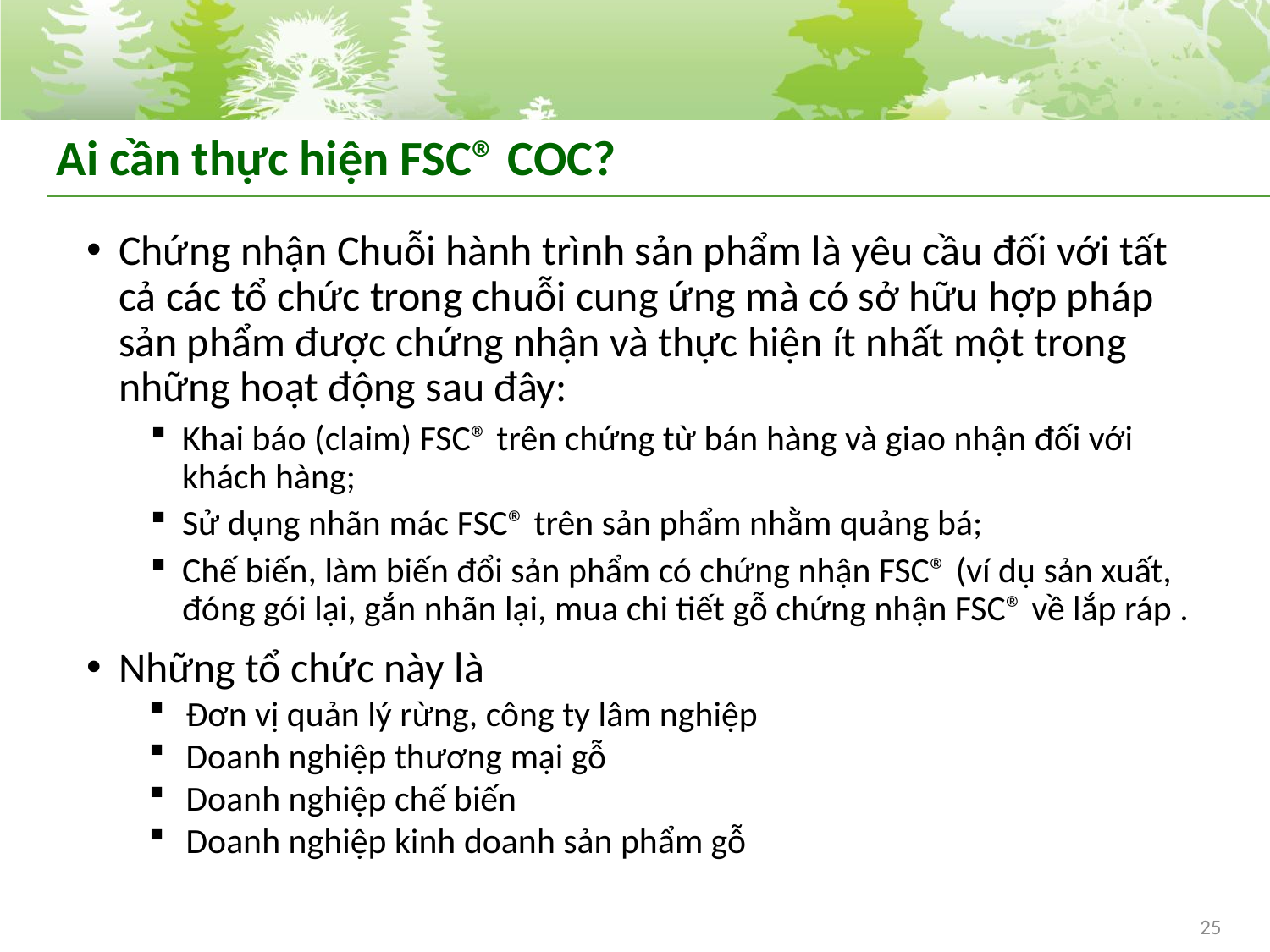

# Ai cần thực hiện FSC® COC?
Chứng nhận Chuỗi hành trình sản phẩm là yêu cầu đối với tất cả các tổ chức trong chuỗi cung ứng mà có sở hữu hợp pháp sản phẩm được chứng nhận và thực hiện ít nhất một trong những hoạt động sau đây:
Khai báo (claim) FSC® trên chứng từ bán hàng và giao nhận đối với khách hàng;
Sử dụng nhãn mác FSC® trên sản phẩm nhằm quảng bá;
Chế biến, làm biến đổi sản phẩm có chứng nhận FSC® (ví dụ sản xuất, đóng gói lại, gắn nhãn lại, mua chi tiết gỗ chứng nhận FSC® về lắp ráp .
Những tổ chức này là
Đơn vị quản lý rừng, công ty lâm nghiệp
Doanh nghiệp thương mại gỗ
Doanh nghiệp chế biến
Doanh nghiệp kinh doanh sản phẩm gỗ
25